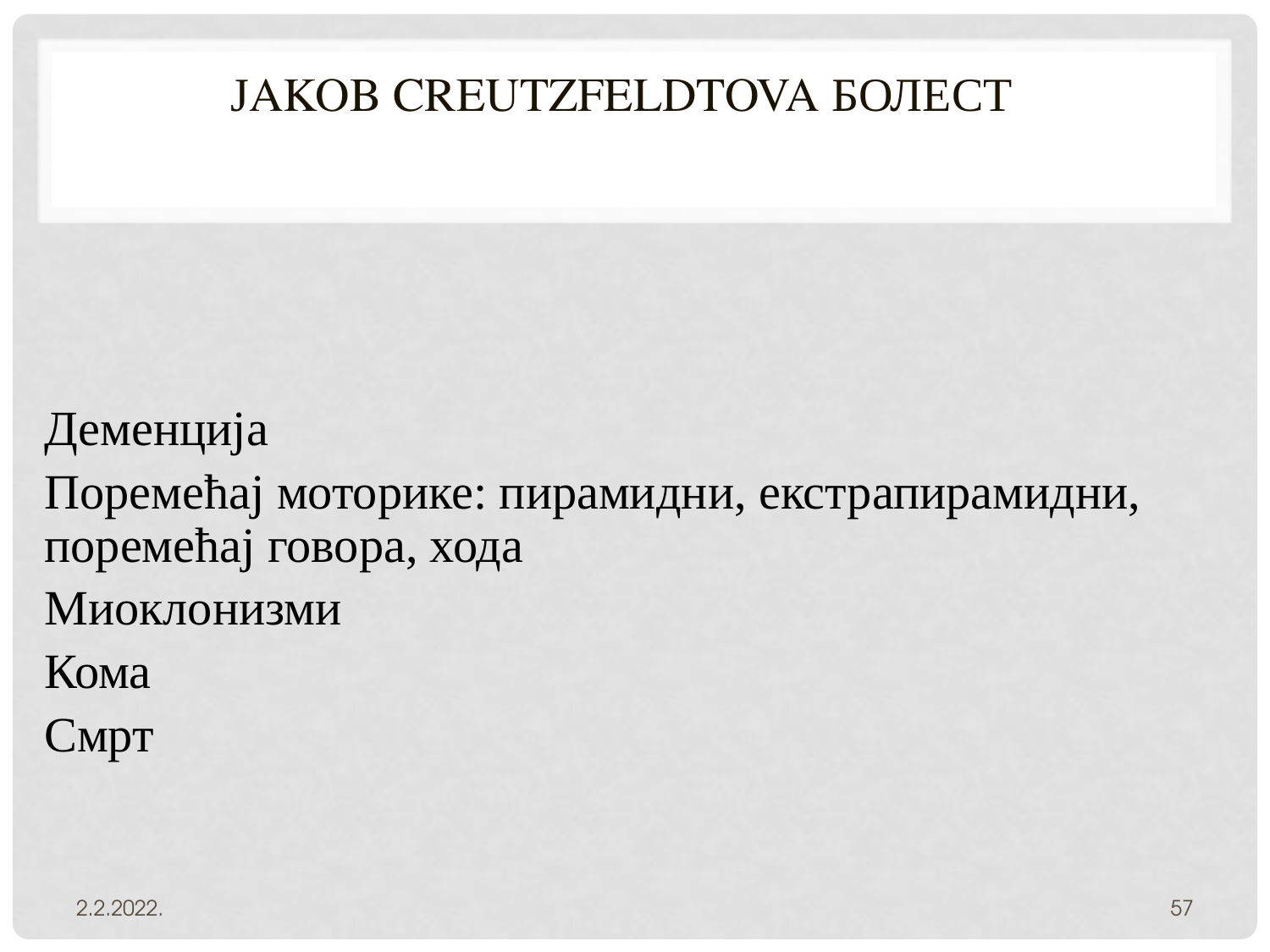

# Јakob Creutzfeldtova болест

Деменција
Поремећај моторике: пирамидни, екстрапирамидни, поремећај говора, хода
Миоклонизми
Кома
Смрт

2.2.2022.
57